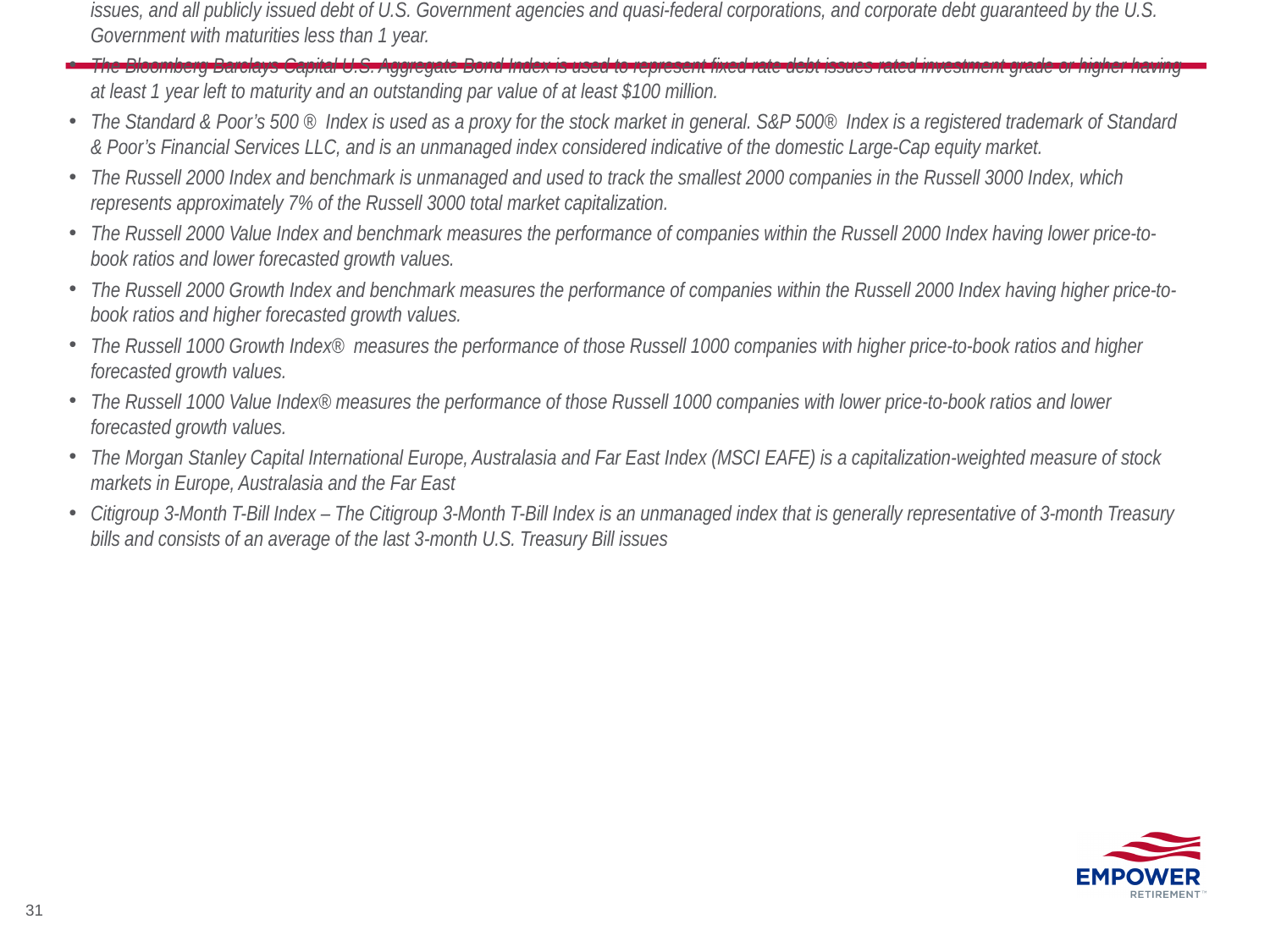

The following indices and benchmarks are used for illustrative purposes only and are not intended to be indicative of fund performance.
The Ibbotson U.S. Treasury Bill Index is used to measure public obligations of the U.S. Treasury, excluding flower bonds and foreign-targeted issues, and all publicly issued debt of U.S. Government agencies and quasi-federal corporations, and corporate debt guaranteed by the U.S. Government with maturities less than 1 year.
The Bloomberg Barclays Capital U.S. Aggregate Bond Index is used to represent fixed rate debt issues rated investment grade or higher having at least 1 year left to maturity and an outstanding par value of at least $100 million.
The Standard & Poor’s 500 ®  Index is used as a proxy for the stock market in general. S&P 500®  Index is a registered trademark of Standard & Poor’s Financial Services LLC, and is an unmanaged index considered indicative of the domestic Large-Cap equity market.
The Russell 2000 Index and benchmark is unmanaged and used to track the smallest 2000 companies in the Russell 3000 Index, which represents approximately 7% of the Russell 3000 total market capitalization.
The Russell 2000 Value Index and benchmark measures the performance of companies within the Russell 2000 Index having lower price-to-book ratios and lower forecasted growth values.
The Russell 2000 Growth Index and benchmark measures the performance of companies within the Russell 2000 Index having higher price-to-book ratios and higher forecasted growth values.
The Russell 1000 Growth Index®  measures the performance of those Russell 1000 companies with higher price-to-book ratios and higher forecasted growth values.
The Russell 1000 Value Index® measures the performance of those Russell 1000 companies with lower price-to-book ratios and lower forecasted growth values.
The Morgan Stanley Capital International Europe, Australasia and Far East Index (MSCI EAFE) is a capitalization-weighted measure of stock markets in Europe, Australasia and the Far East
Citigroup 3-Month T-Bill Index – The Citigroup 3-Month T-Bill Index is an unmanaged index that is generally representative of 3-month Treasury bills and consists of an average of the last 3-month U.S. Treasury Bill issues